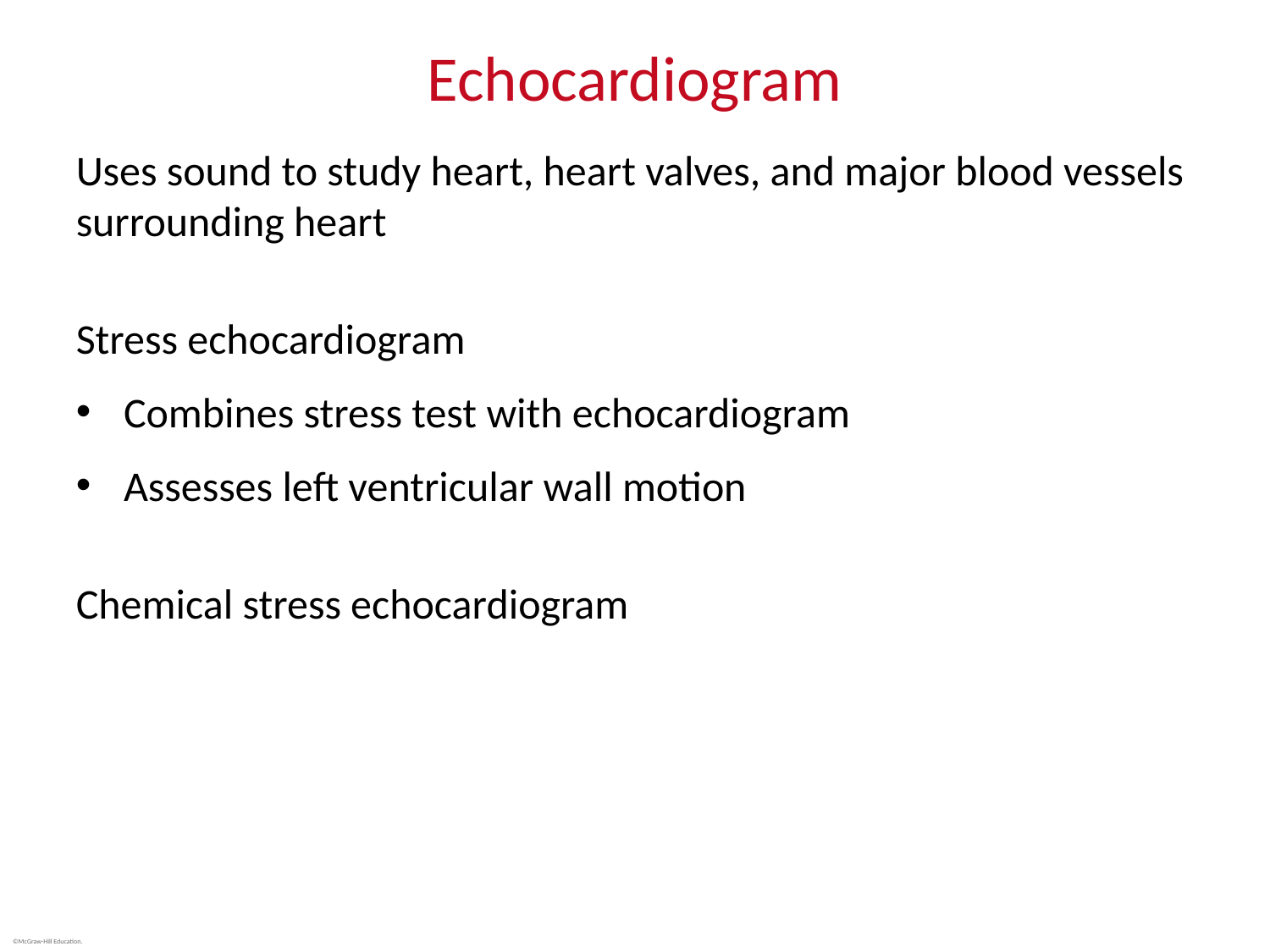

# Echocardiogram
Uses sound to study heart, heart valves, and major blood vessels surrounding heart
Stress echocardiogram
Combines stress test with echocardiogram
Assesses left ventricular wall motion
Chemical stress echocardiogram